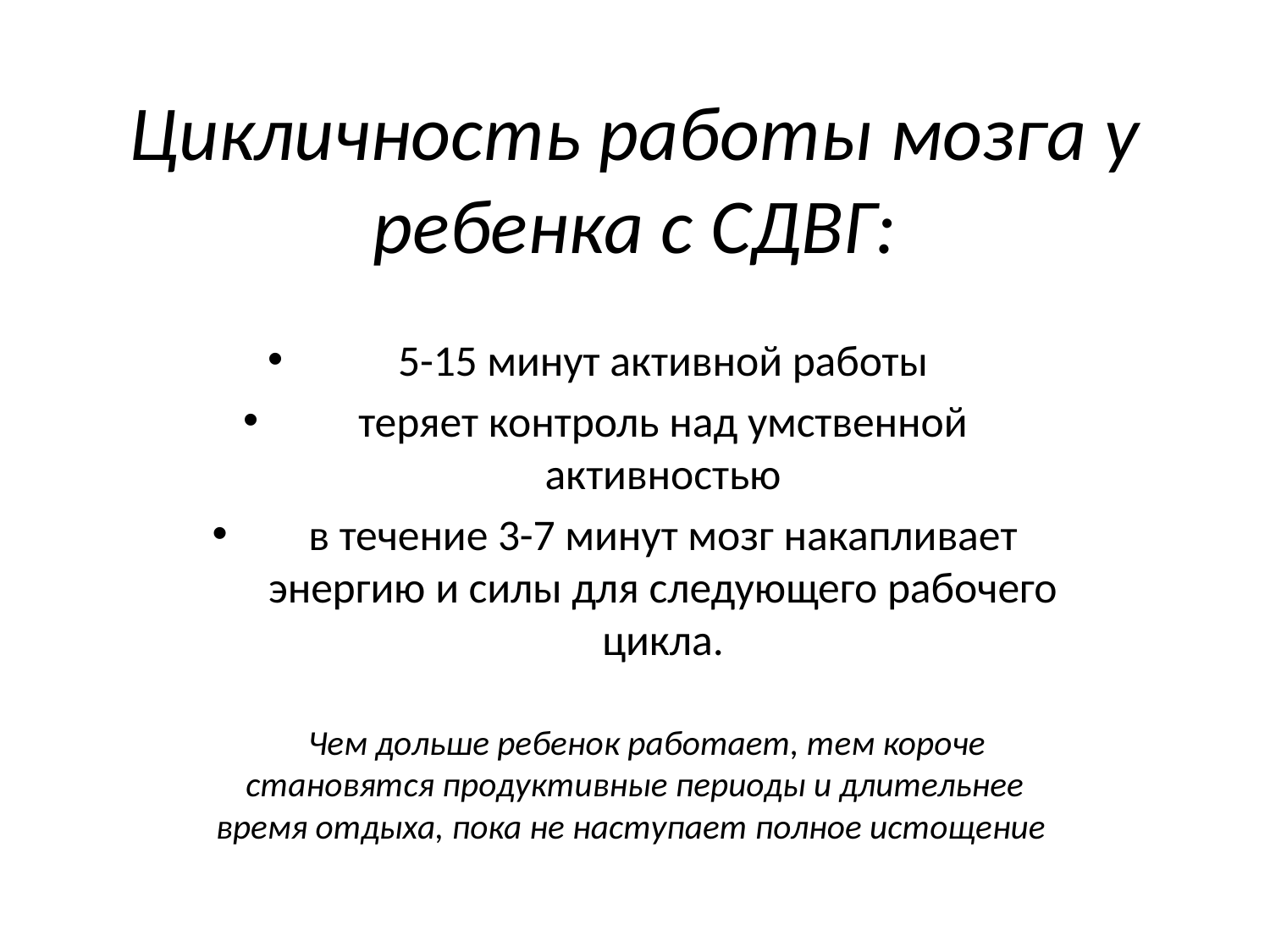

# Цикличность работы мозга у ребенка с СДВГ:
5-15 минут активной работы
теряет контроль над умственной активностью
в течение 3-7 минут мозг накапливает энергию и силы для следующего рабочего цикла.

   Чем дольше ребенок работает, тем короче становятся продуктивные периоды и длительнее время отдыха, пока не наступает полное истощение